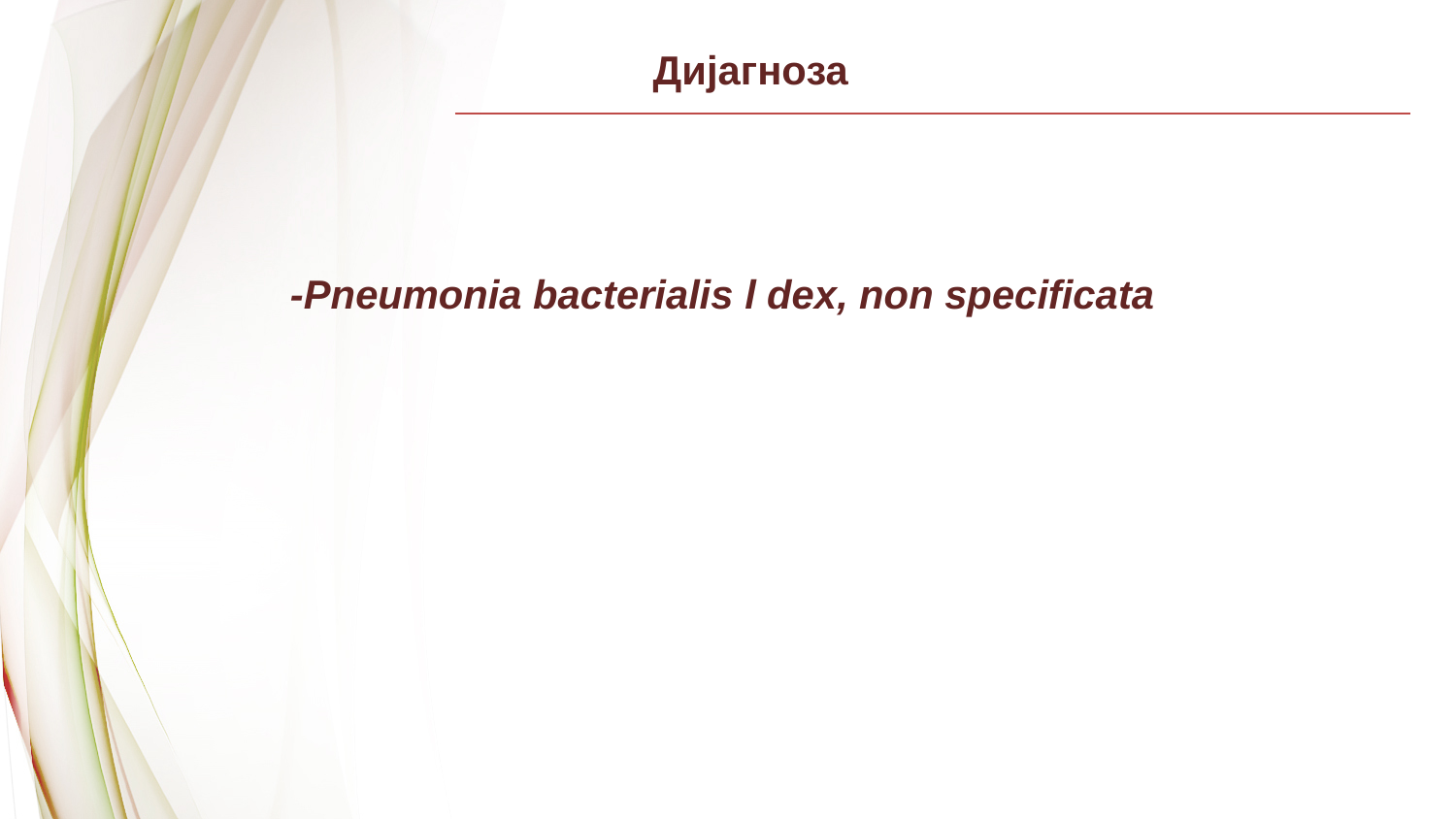

Дијагноза
-Pneumonia bacterialis l dex, non specificata